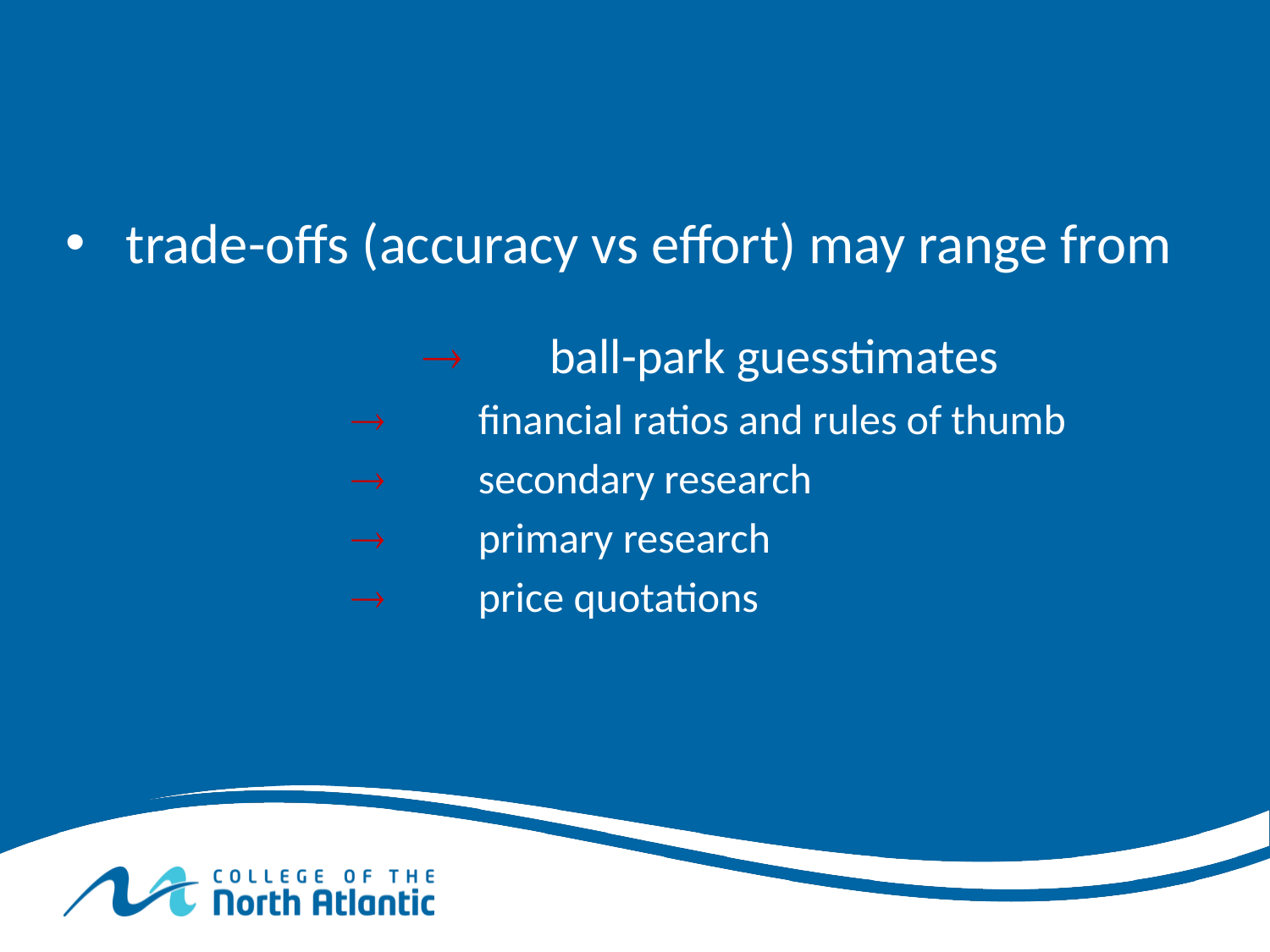

trade-offs (accuracy vs effort) may range from

			→	ball-park guesstimates
		→	financial ratios and rules of thumb
		→	secondary research
		→	primary research
		→	price quotations